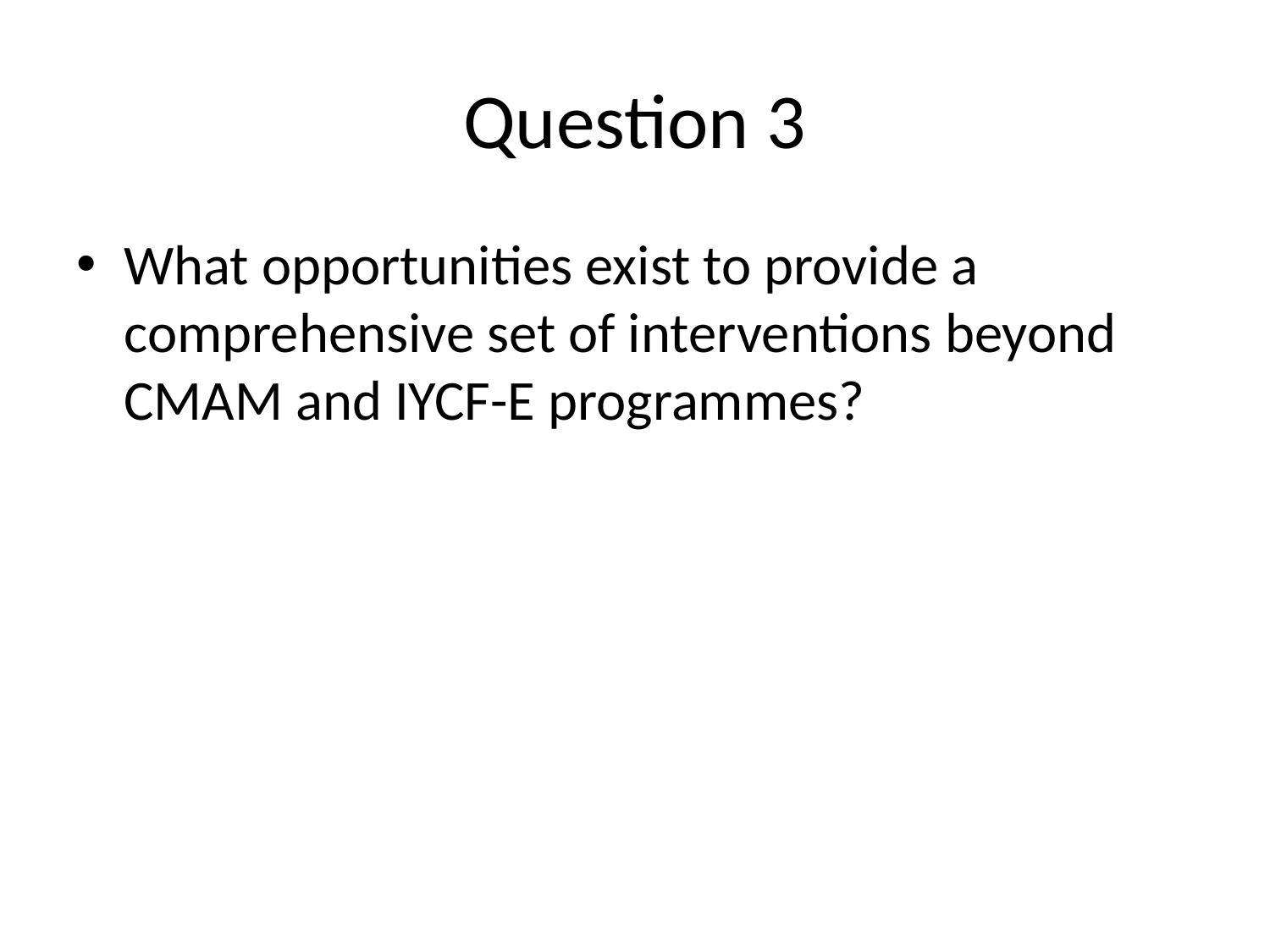

# Question 3
What opportunities exist to provide a comprehensive set of interventions beyond CMAM and IYCF-E programmes?